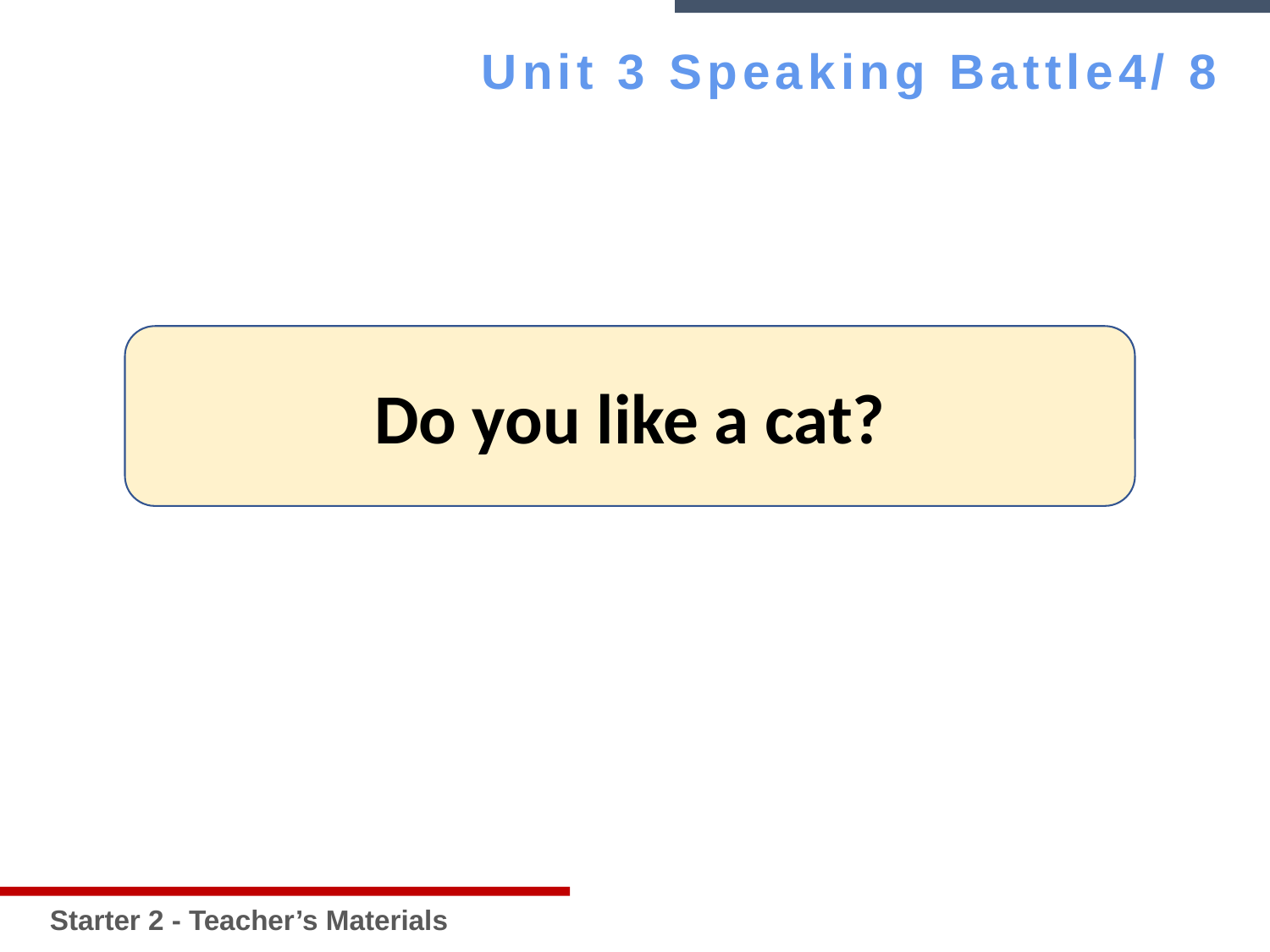

Starter 2 - Teacher’s Materials
Unit 3 Speaking Battle4/ 8
Do you like a cat?